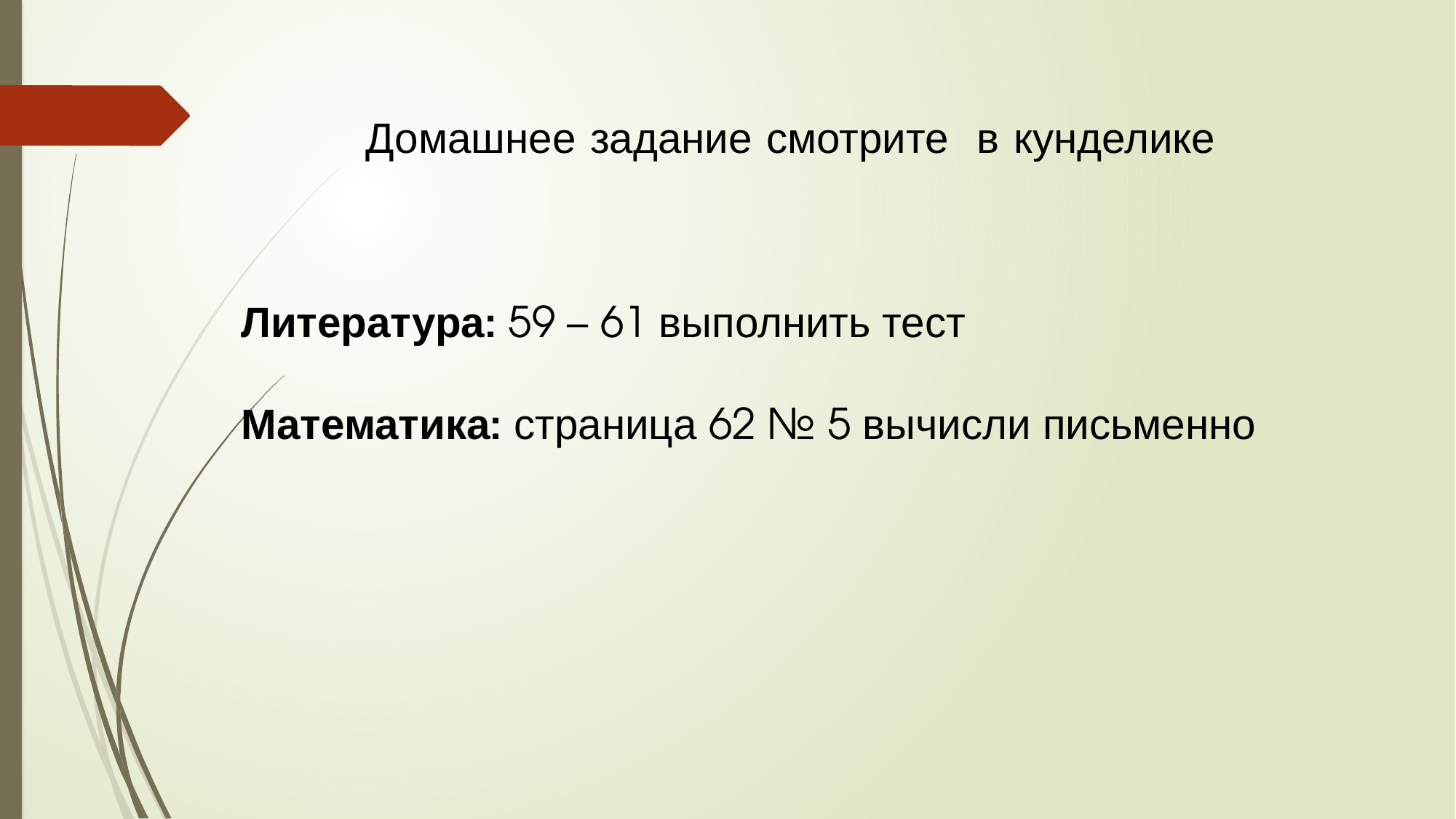

Домашнее задание смотрите  в кунделике
Литература: 59 – 61 выполнить тест

Математика: страница 62 № 5 вычисли письменно